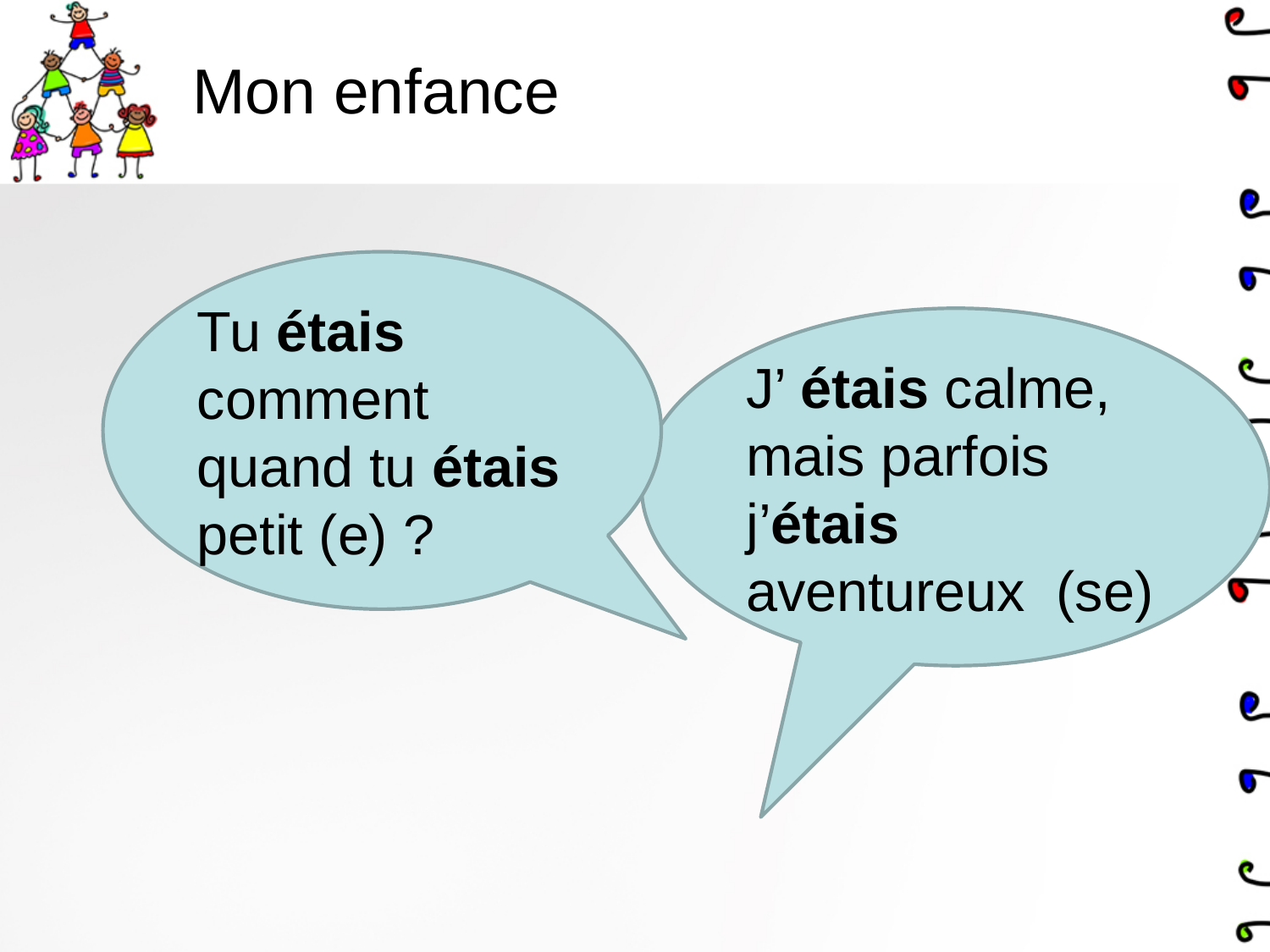

# Mon enfance
Tu étais comment quand tu étais petit (e) ?
J’ étais calme, mais parfois j’étais aventureux  (se)